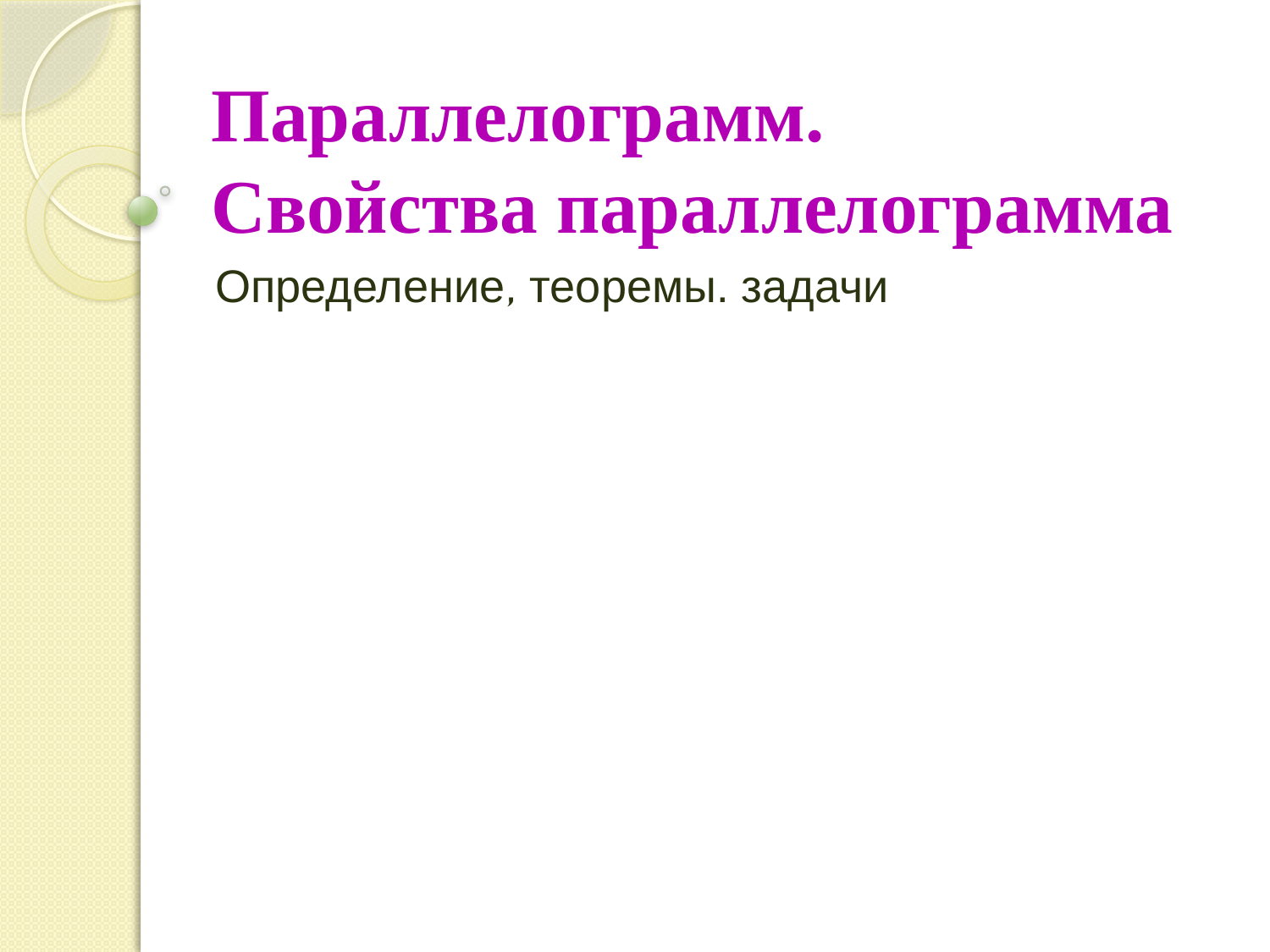

# Параллелограмм. Свойства параллелограмма
Определение, теоремы. задачи